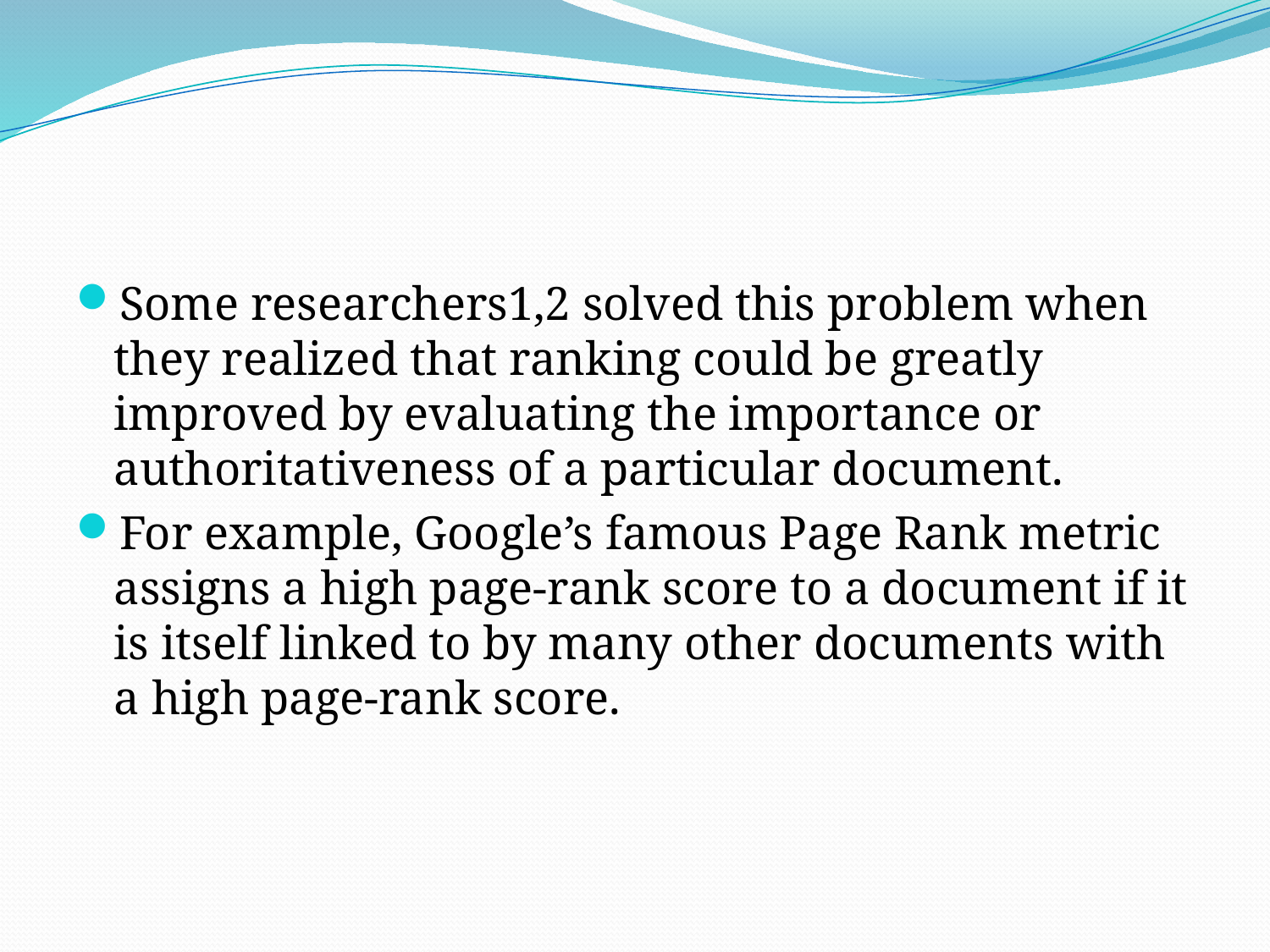

Some researchers1,2 solved this problem when they realized that ranking could be greatly improved by evaluating the importance or authoritativeness of a particular document.
For example, Google’s famous Page Rank metric assigns a high page-rank score to a document if it is itself linked to by many other documents with a high page-rank score.